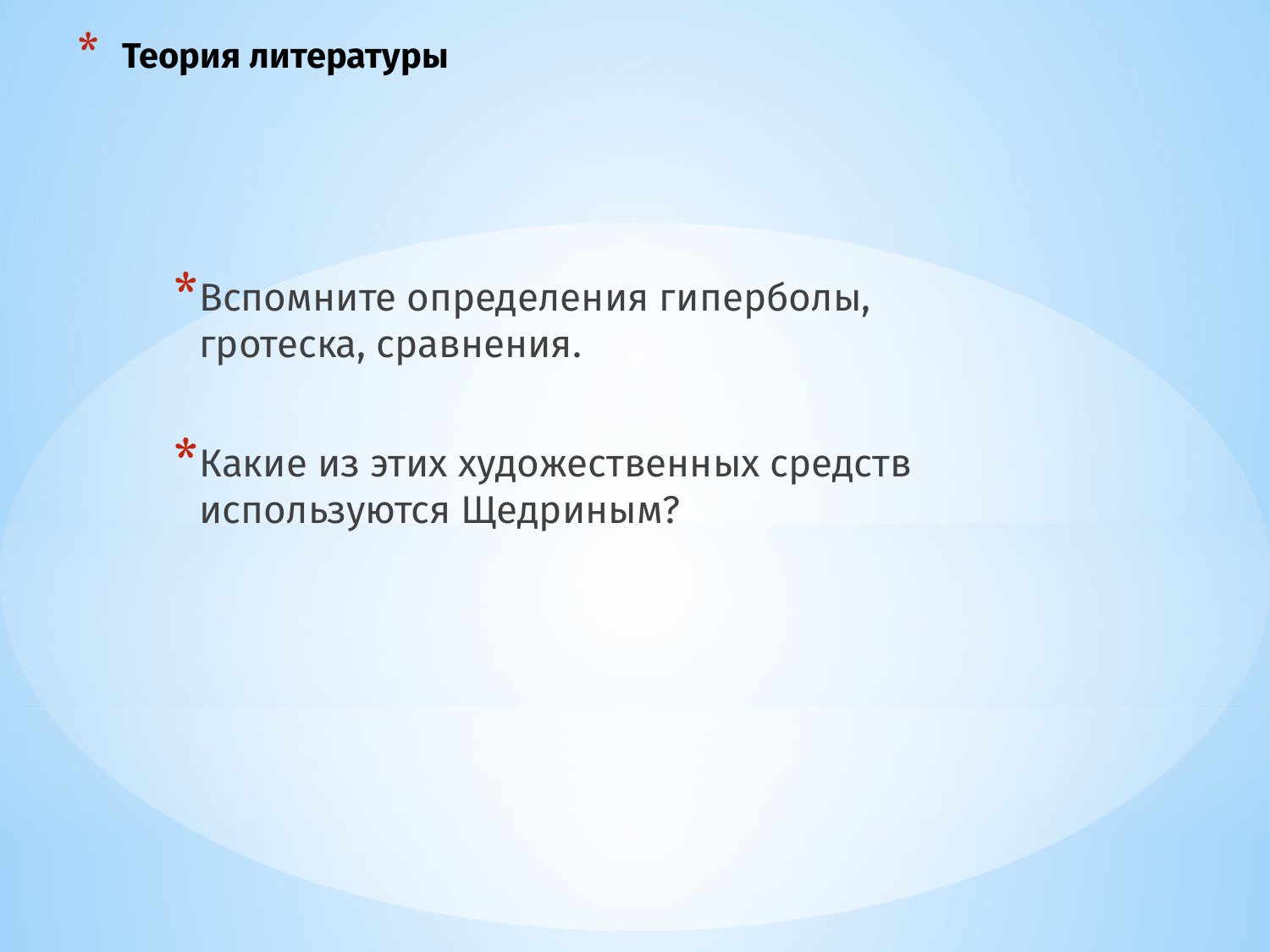

# Теория литературы
Вспомните определения гиперболы, гротеска, сравнения.

Какие из этих художественных средств используются Щедриным?